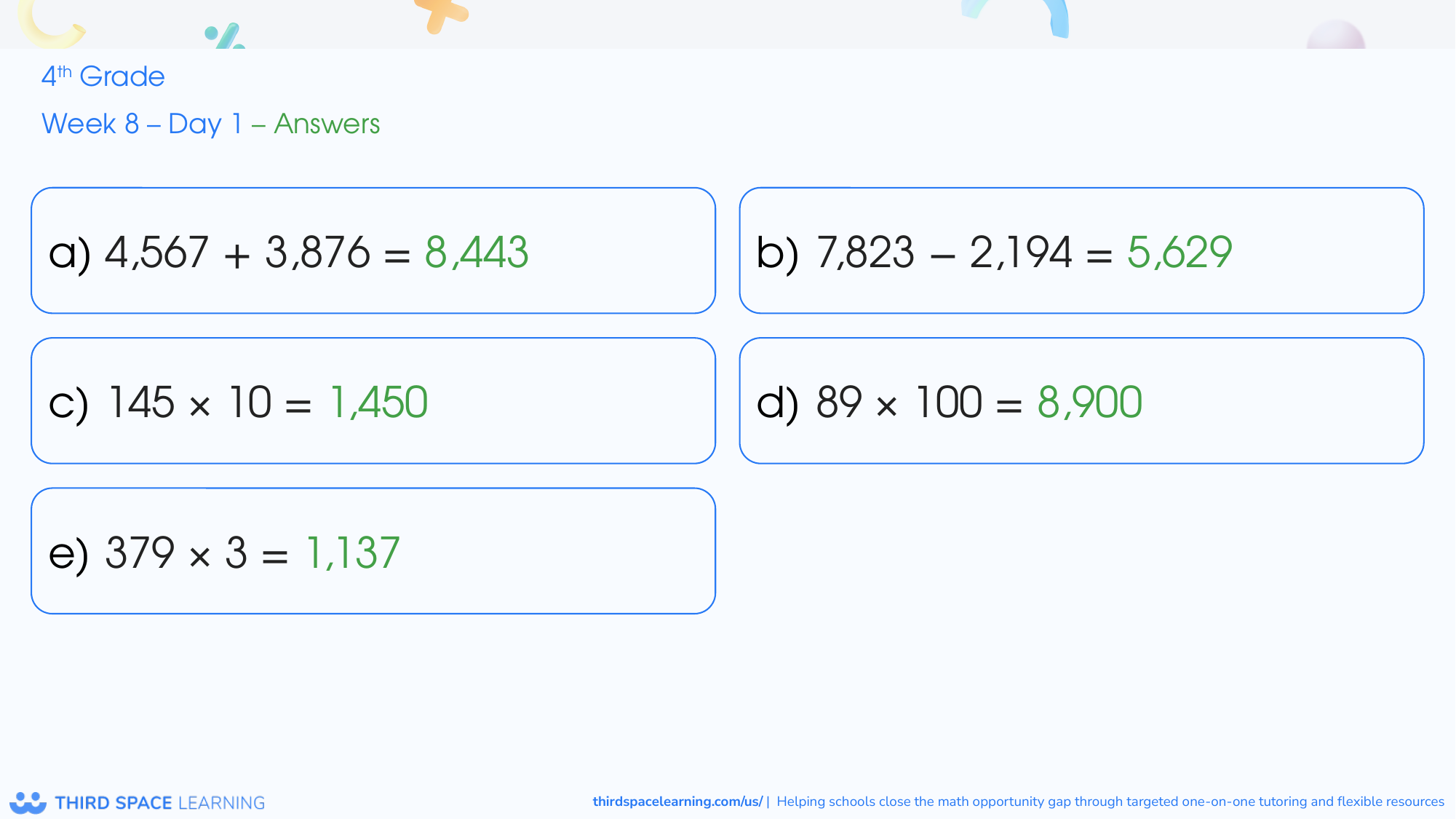

4th Grade
Week 8 – Day 1 – Answers
4,567 + 3,876 = 8,443
7,823 − 2,194 = 5,629
145 × 10 = 1,450
89 × 100 = 8,900
379 × 3 = 1,137